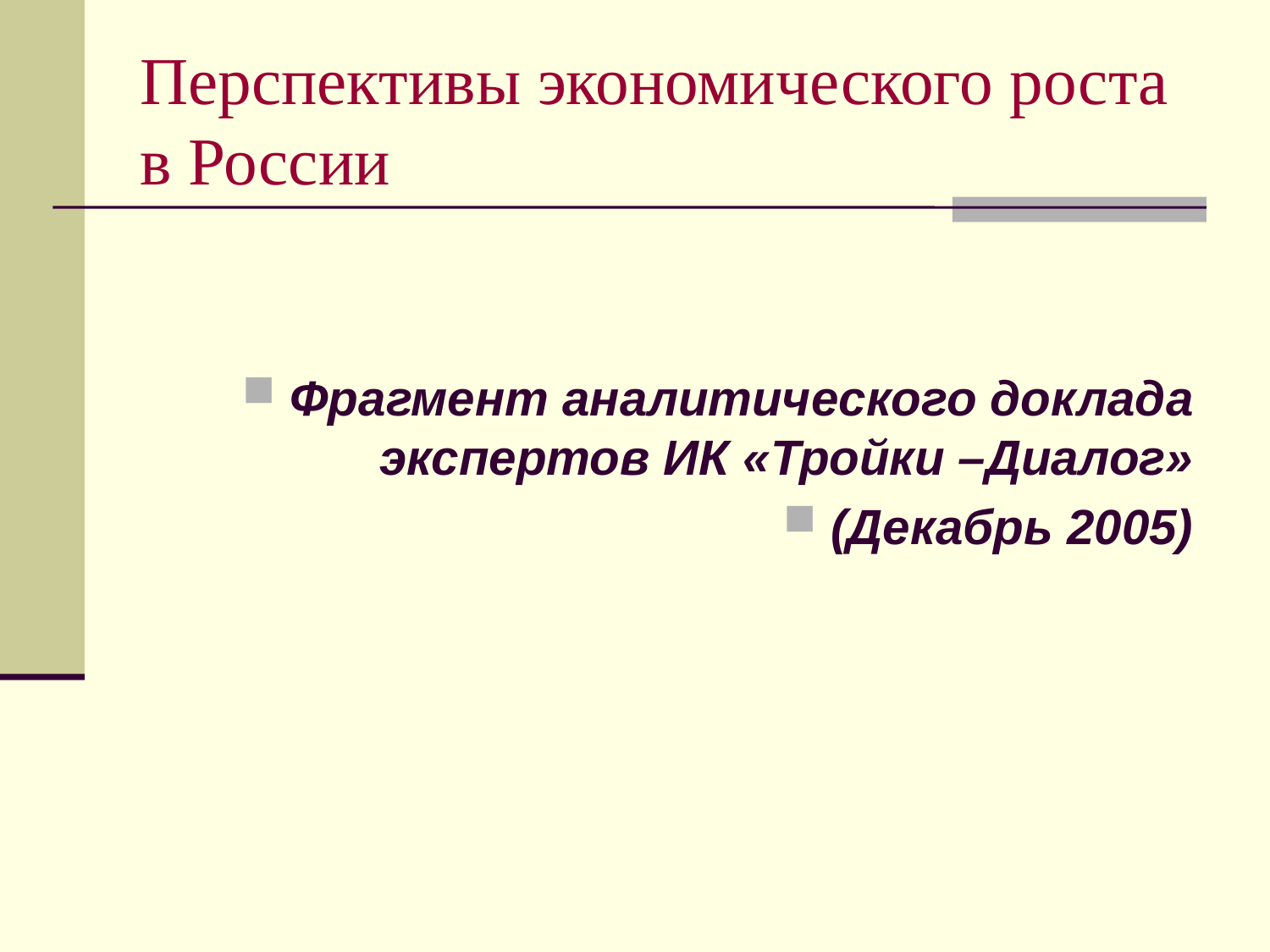

# Перспективы экономического роста в России

Фрагмент аналитического доклада экспертов ИК «Тройки –Диалог»
(Декабрь 2005)